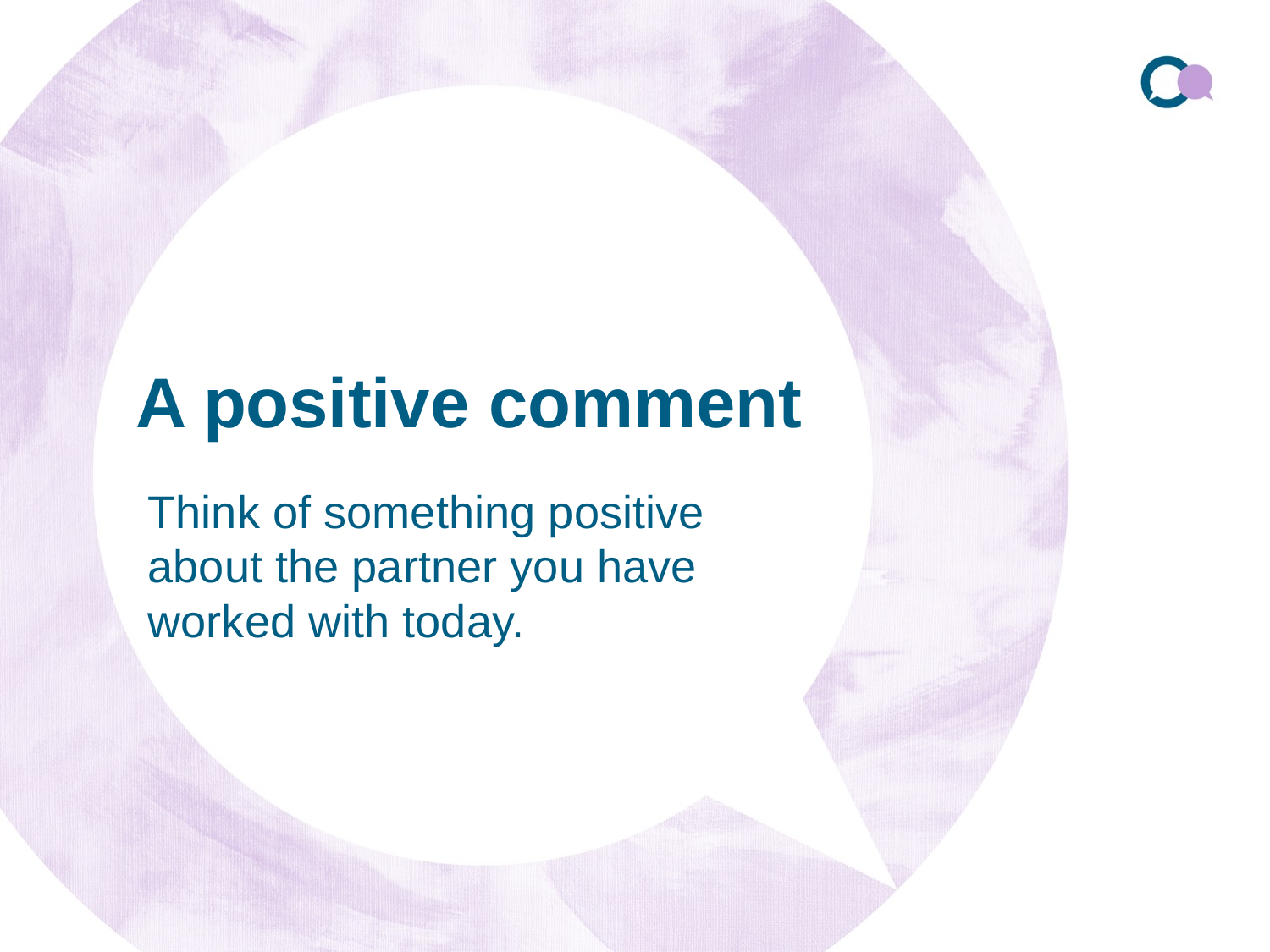

# A positive comment
Think of something positive about the partner you have worked with today.